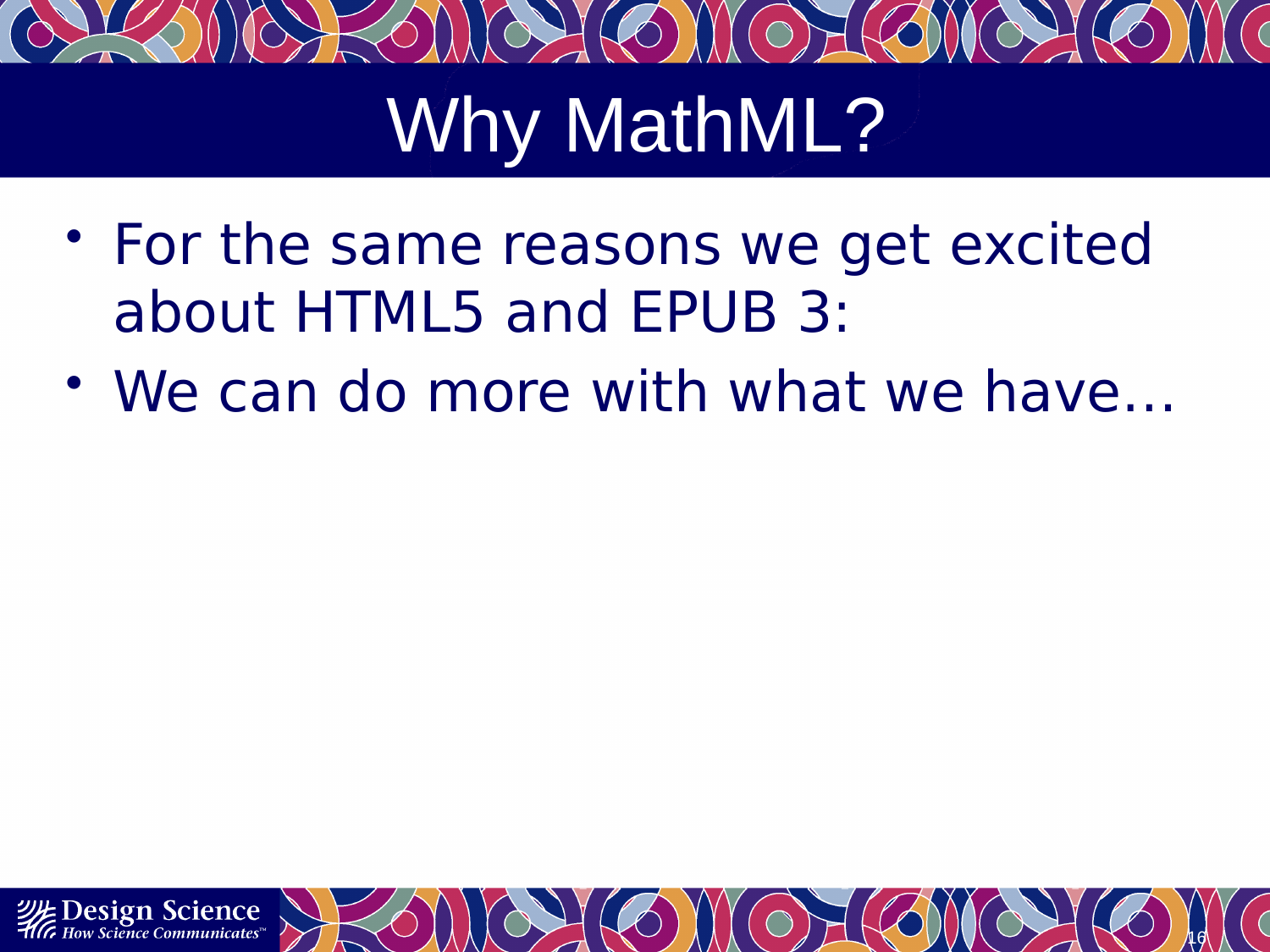

# Why MathML?
For the same reasons we get excited about HTML5 and EPUB 3:
We can do more with what we have…

16